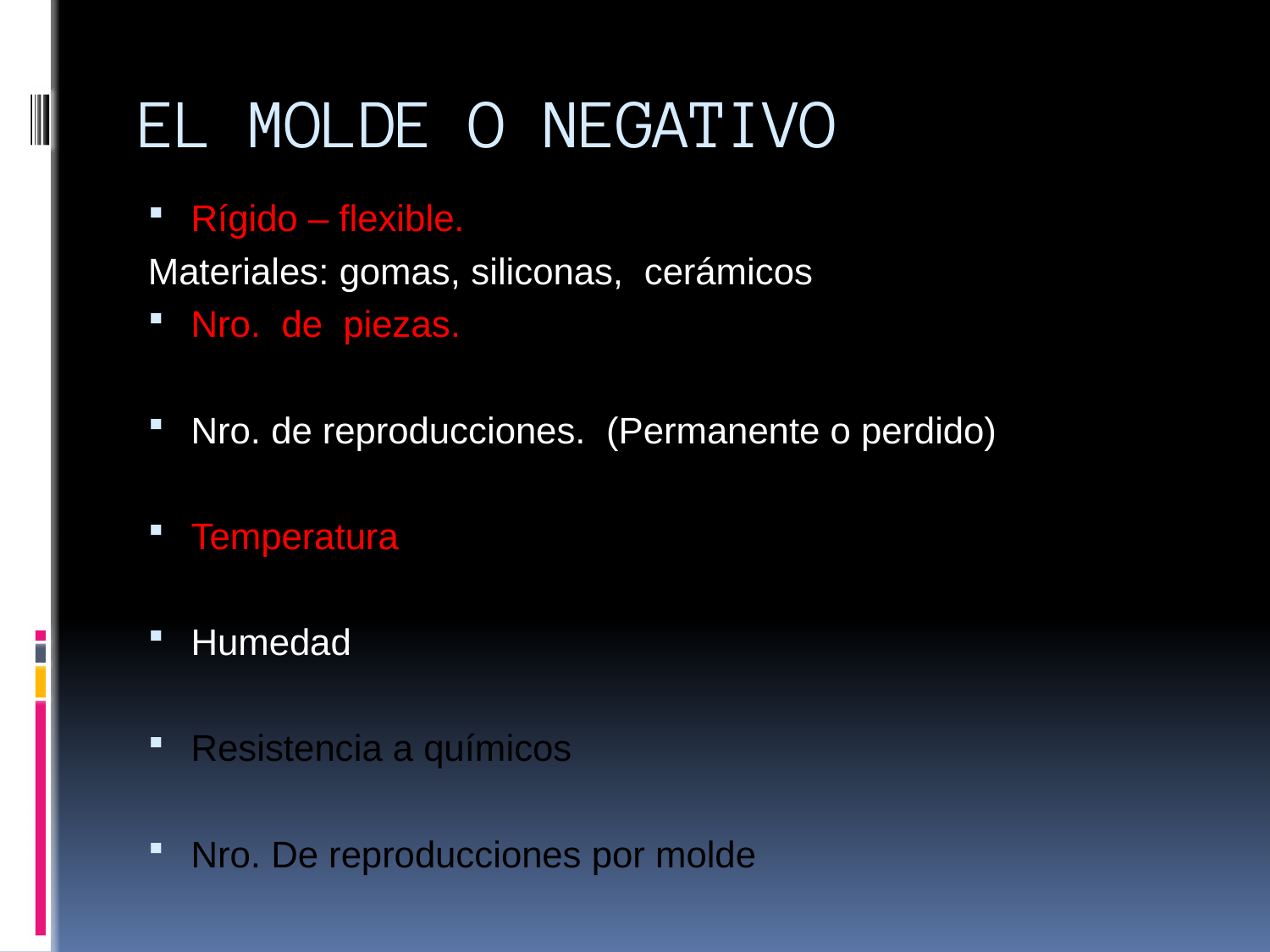

# EL MOLDE O NEGATIVO
Rígido – flexible.
Materiales: gomas, siliconas,  cerámicos
Nro.  de  piezas.

Nro. de reproducciones.  (Permanente o perdido)

Temperatura

Humedad

Resistencia a químicos

Nro. De reproducciones por molde